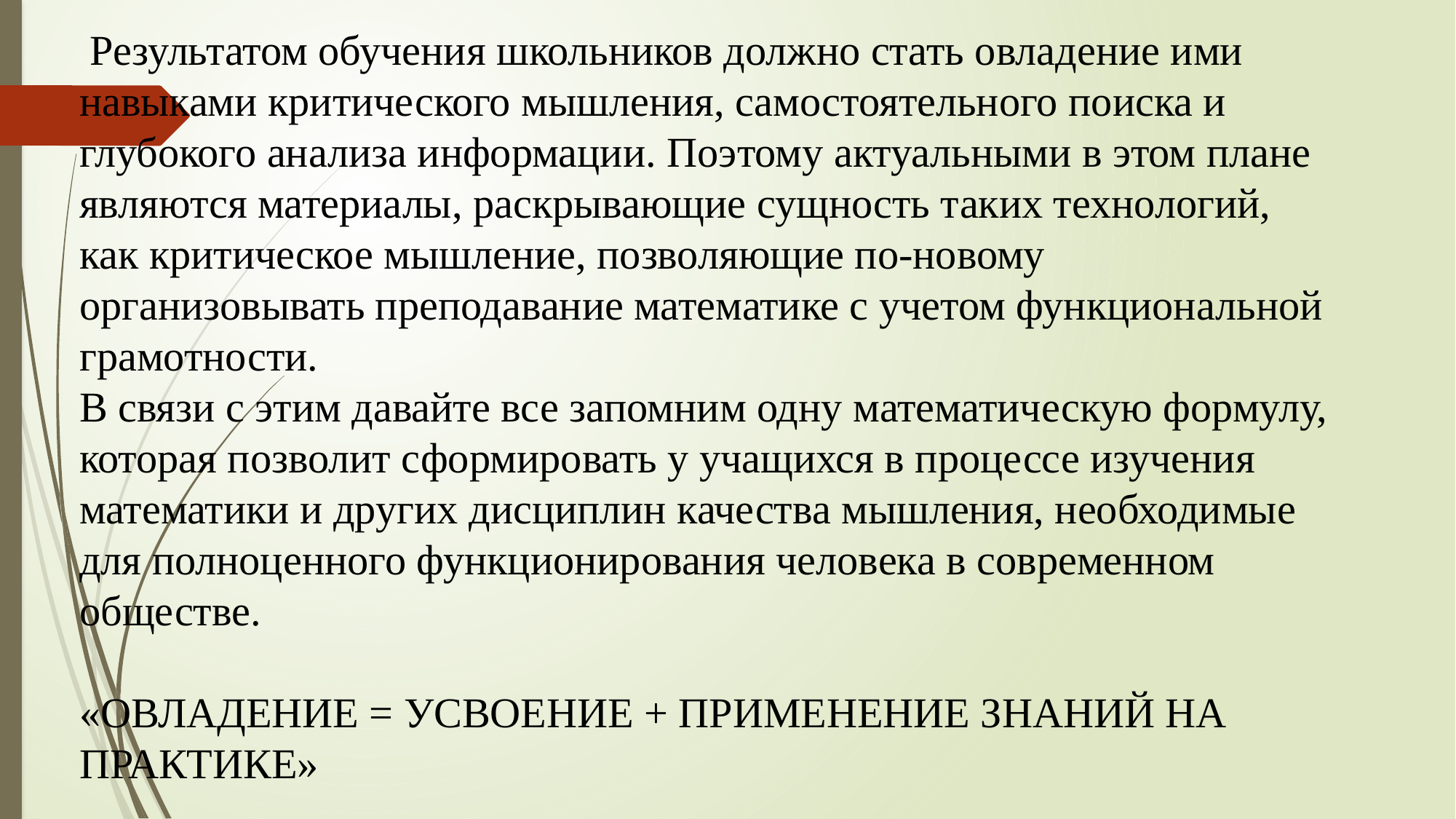

Результатом обучения школьников должно стать овладение ими навыками критического мышления, самостоятельного поиска и глубокого анализа информации. Поэтому актуальными в этом плане являются материалы, раскрывающие сущность таких технологий, как критическое мышление, позволяющие по-новому организовывать преподавание математике с учетом функциональной грамотности.
В связи с этим давайте все запомним одну математическую формулу, которая позволит сформировать у учащихся в процессе изучения математики и других дисциплин качества мышления, необходимые для полноценного функционирования человека в современном обществе.

«ОВЛАДЕНИЕ = УСВОЕНИЕ + ПРИМЕНЕНИЕ ЗНАНИЙ НА ПРАКТИКЕ»